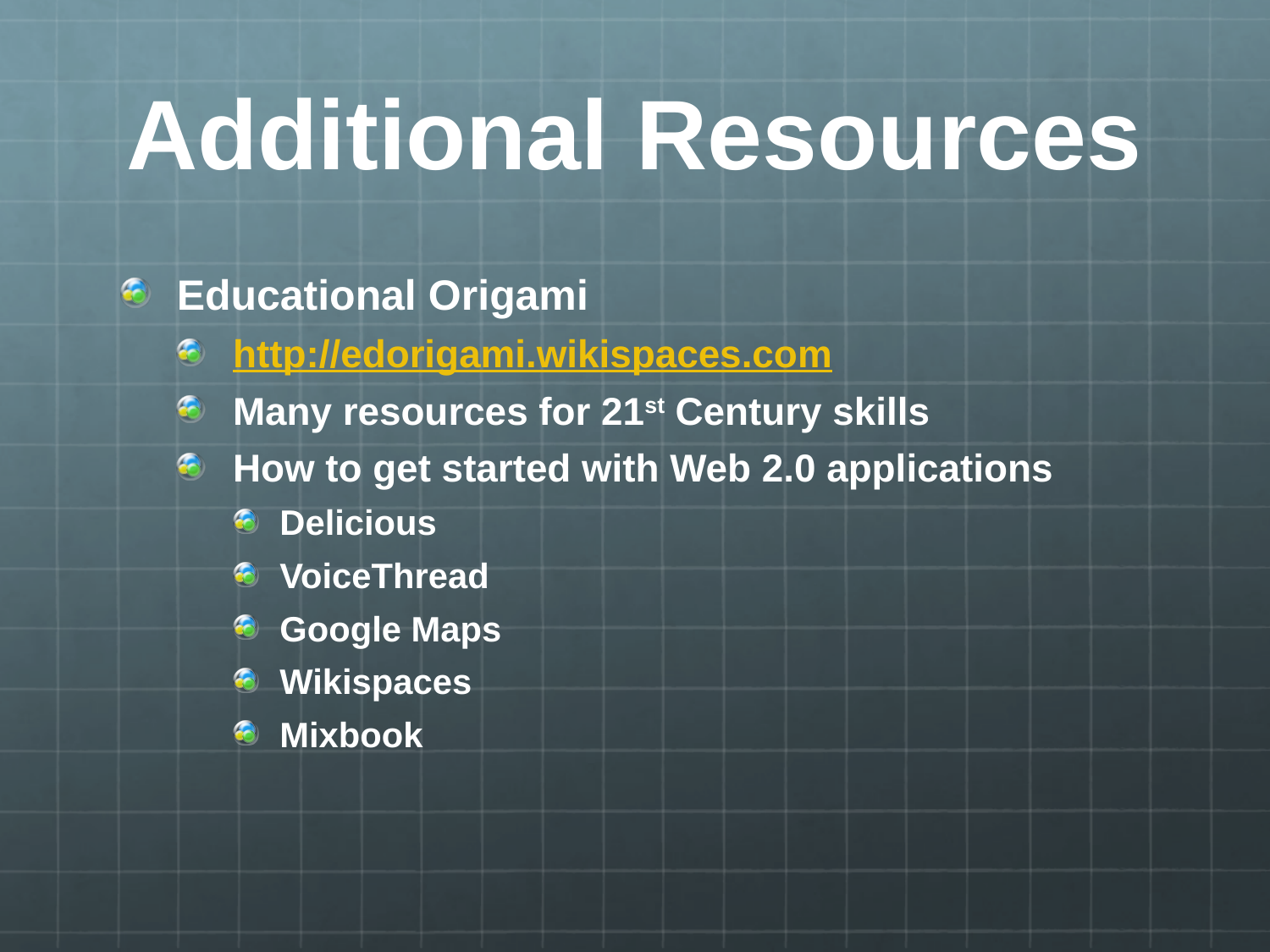

# Additional Resources
Educational Origami
http://edorigami.wikispaces.com
Many resources for 21st Century skills
How to get started with Web 2.0 applications
Delicious
VoiceThread
Google Maps
Wikispaces
Mixbook